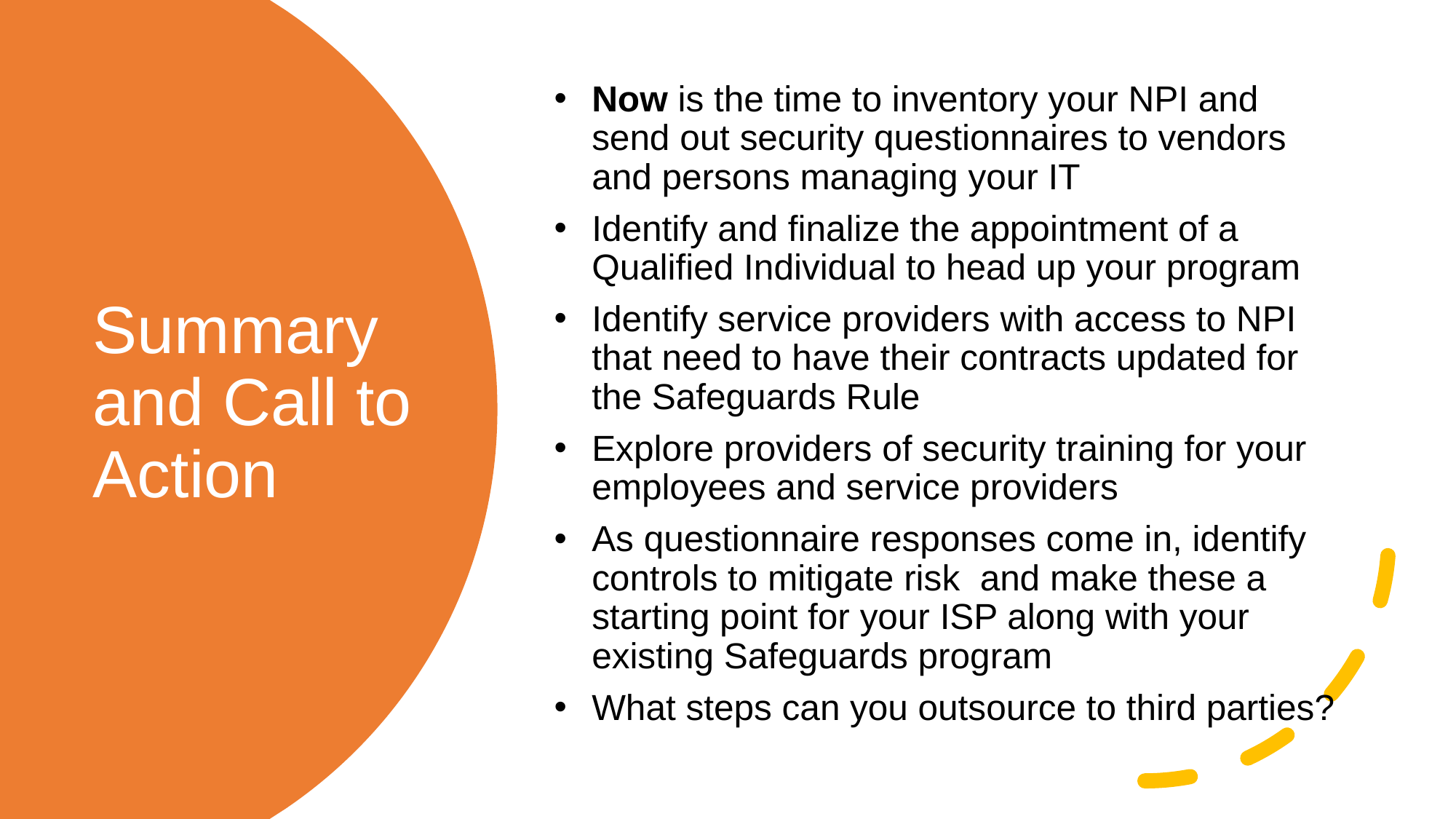

Now is the time to inventory your NPI and send out security questionnaires to vendors and persons managing your IT
Identify and finalize the appointment of a Qualified Individual to head up your program
Identify service providers with access to NPI that need to have their contracts updated for the Safeguards Rule
Explore providers of security training for your employees and service providers
As questionnaire responses come in, identify controls to mitigate risk  and make these a starting point for your ISP along with your existing Safeguards program
What steps can you outsource to third parties?
# Summary and Call to Action